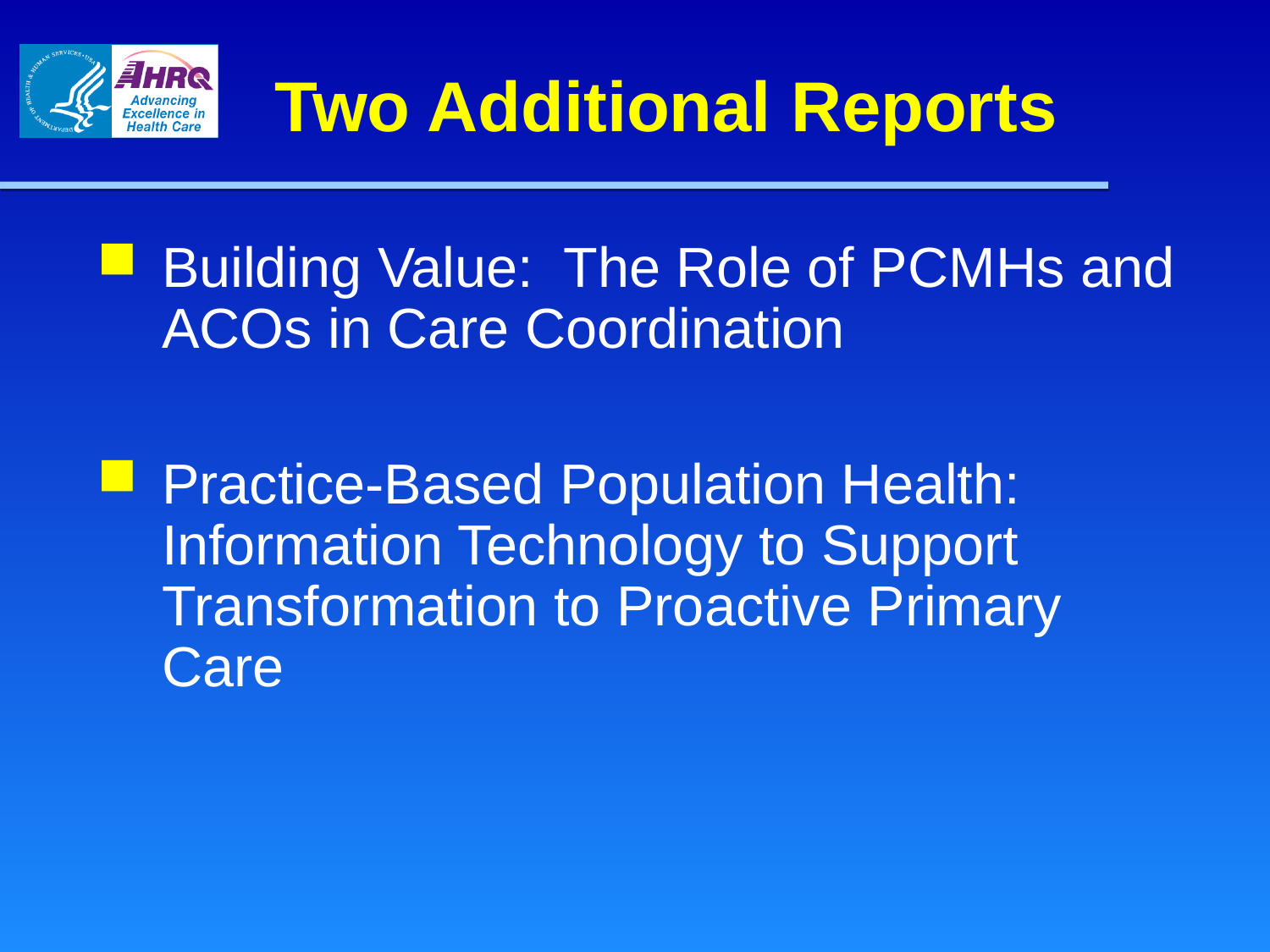

# Two Additional Reports
Building Value:  The Role of PCMHs and ACOs in Care Coordination

Practice-Based Population Health: Information Technology to Support Transformation to Proactive Primary Care